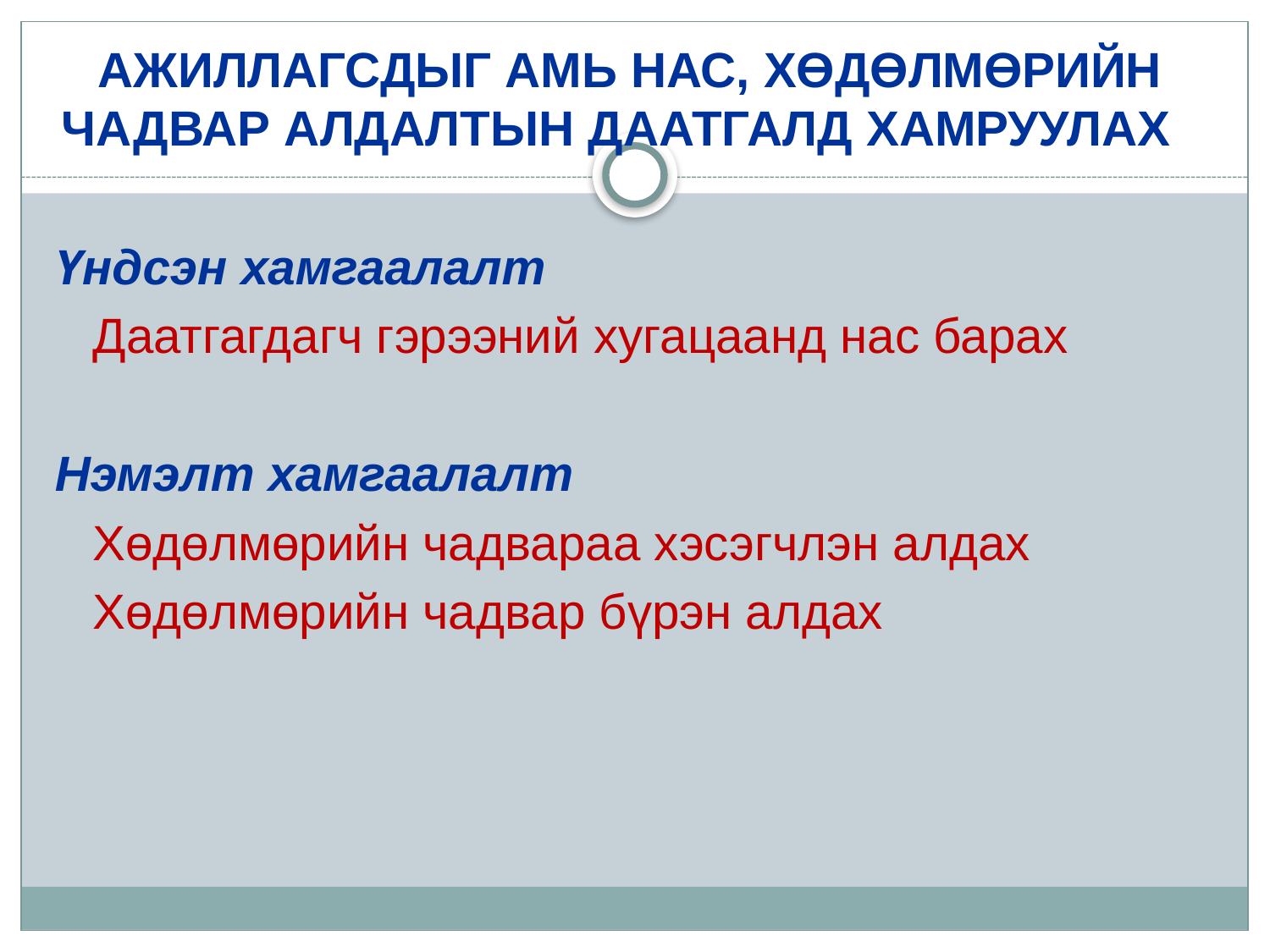

АЖИЛЛАГСДЫГ АМЬ НАС, ХӨДӨЛМӨРИЙН ЧАДВАР АЛДАЛТЫН ДААТГАЛД ХАМРУУЛАХ

Үндсэн хамгаалалт
	Даатгагдагч гэрээний хугацаанд нас барах

Нэмэлт хамгаалалт
	Хөдөлмөрийн чадвараа хэсэгчлэн алдах
	Хөдөлмөрийн чадвар бүрэн алдах